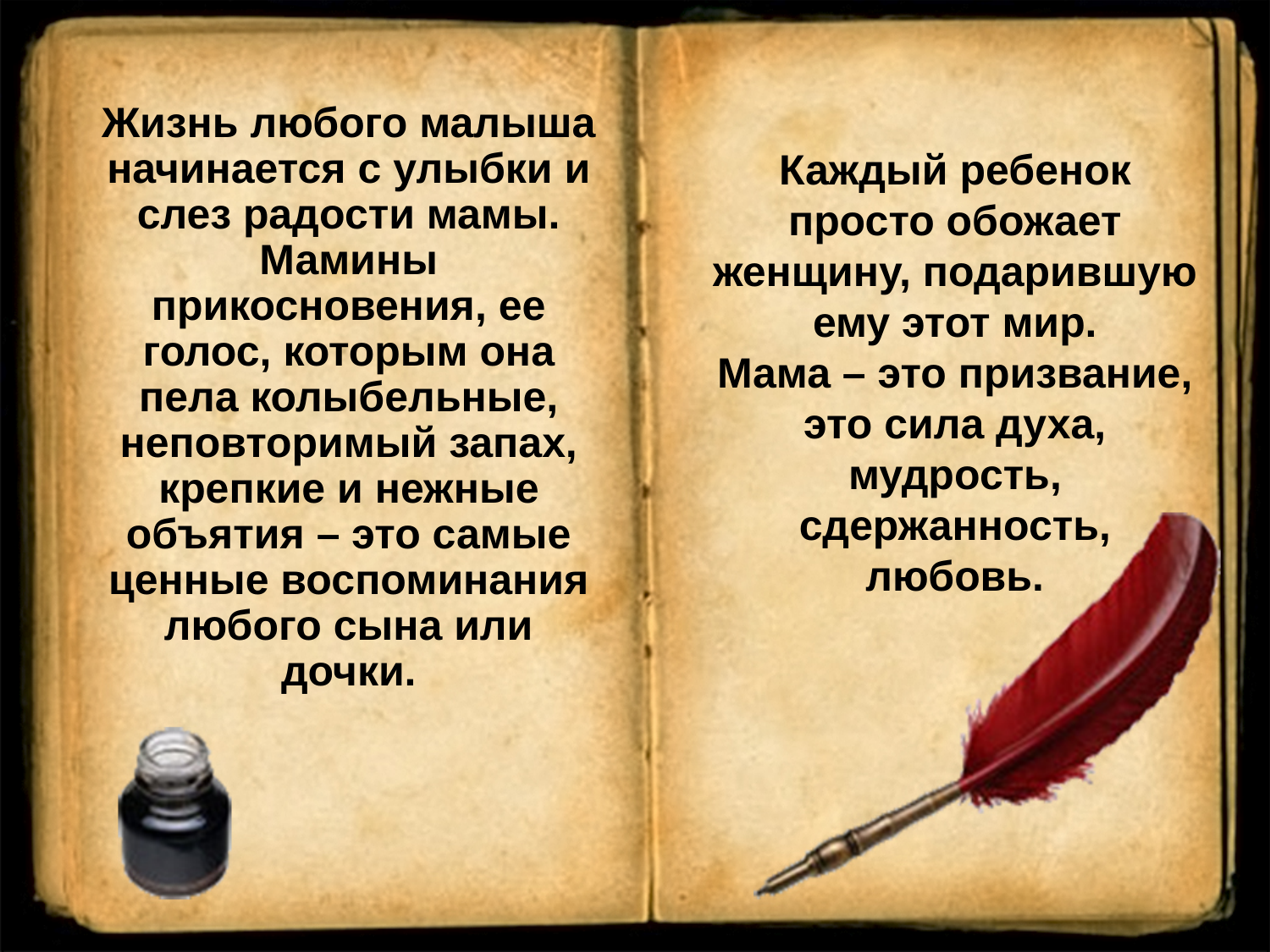

Каждый ребенок просто обожает женщину, подарившую ему этот мир.
Мама – это призвание, это сила духа, мудрость, сдержанность, любовь.
# Жизнь любого малыша начинается с улыбки и слез радости мамы. Мамины прикосновения, ее голос, которым она пела колыбельные, неповторимый запах, крепкие и нежные объятия – это самые ценные воспоминания любого сына или дочки.